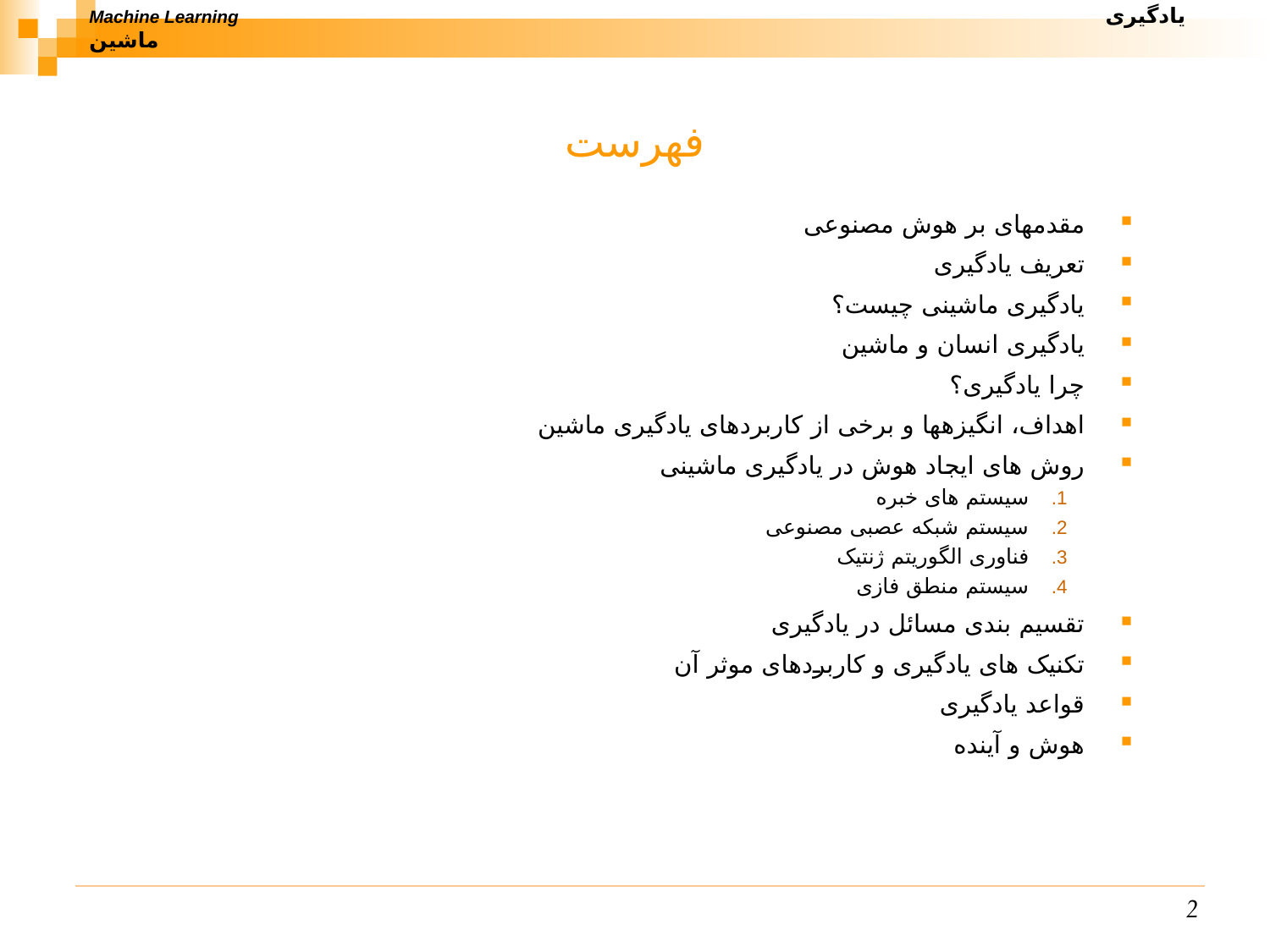

Machine Learning					             		یادگیری ماشین
# فهرست
مقدمه­ای بر هوش مصنوعی
تعریف یادگیری
یادگیری ماشینی چیست؟
یادگیری انسان و ماشین
چرا یادگیری؟
اهداف، انگیزه­ها و برخی از کاربرد­های یادگیری ماشین
روش های ایجاد هوش در یادگیری ماشینی
سیستم های خبره
سیستم شبکه عصبی مصنوعی
فناوری الگوریتم ژنتیک
سیستم منطق فازی
تقسیم بندی مسائل در یادگیری
تکنیک های یادگیری و کاربرد­های موثر آن
قواعد یادگیری
هوش و آینده
2